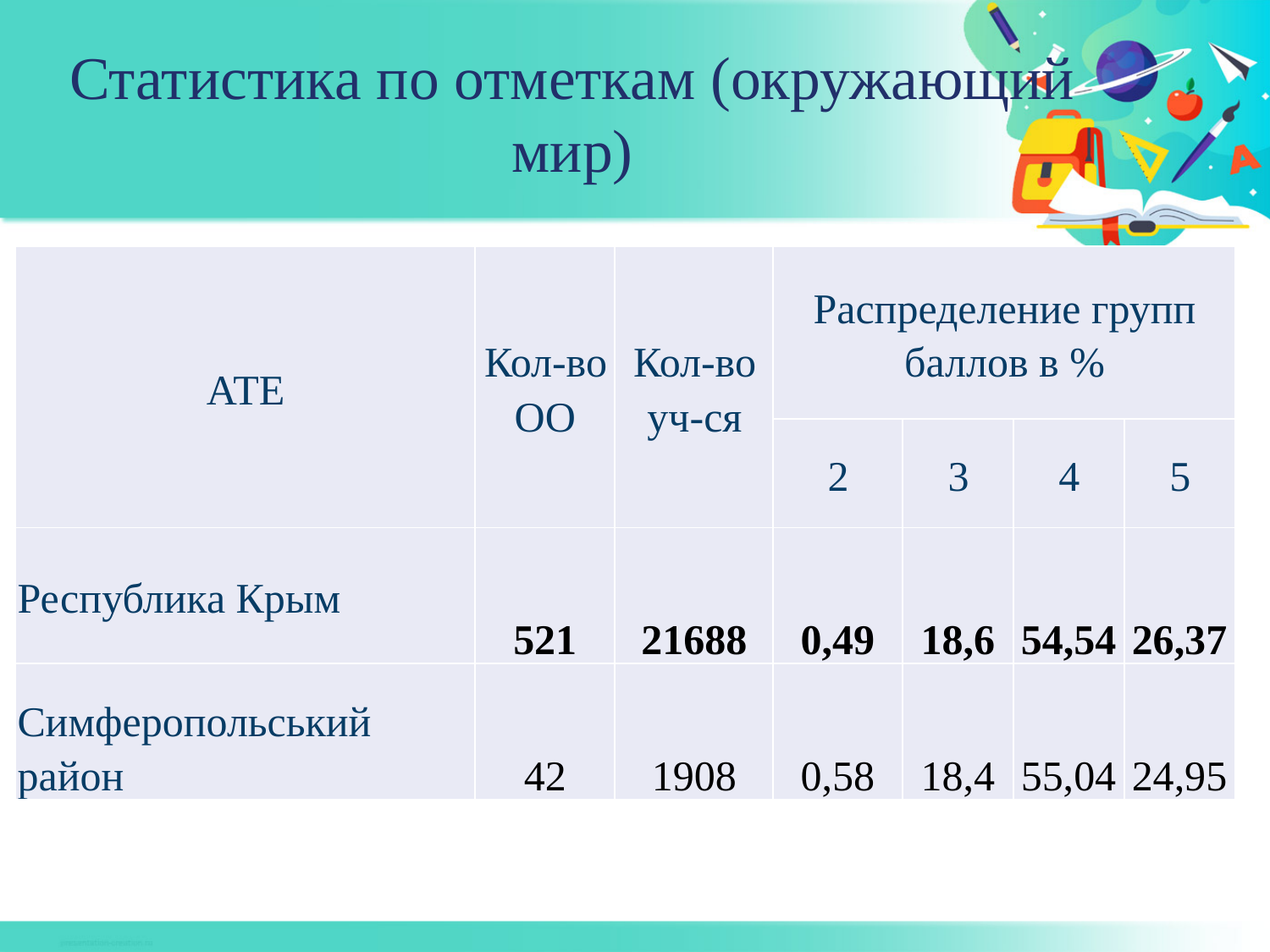

# Статистика по отметкам (окружающий мир)
| АТЕ | Кол-во ОО | Кол-во уч-ся | Распределение групп баллов в % |  |  |  |
| --- | --- | --- | --- | --- | --- | --- |
|  |  |  | 2 | 3 | 4 | 5 |
| Республика Крым | 521 | 21688 | 0,49 | 18,6 | 54,54 | 26,37 |
| Симферопольський район | 42 | 1908 | 0,58 | 18,4 | 55,04 | 24,95 |